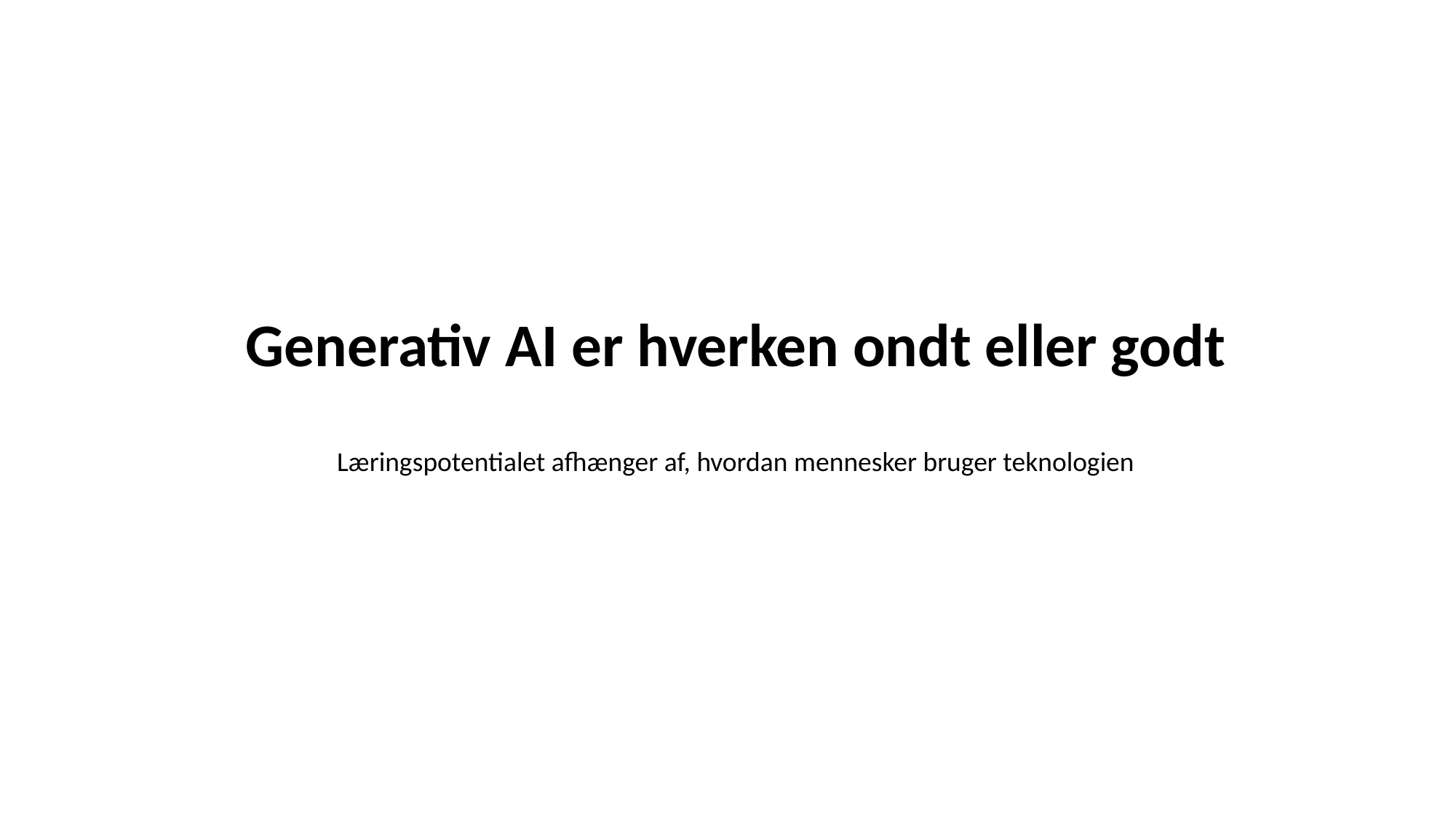

Generativ AI er hverken ondt eller godt

Læringspotentialet afhænger af, hvordan mennesker bruger teknologien